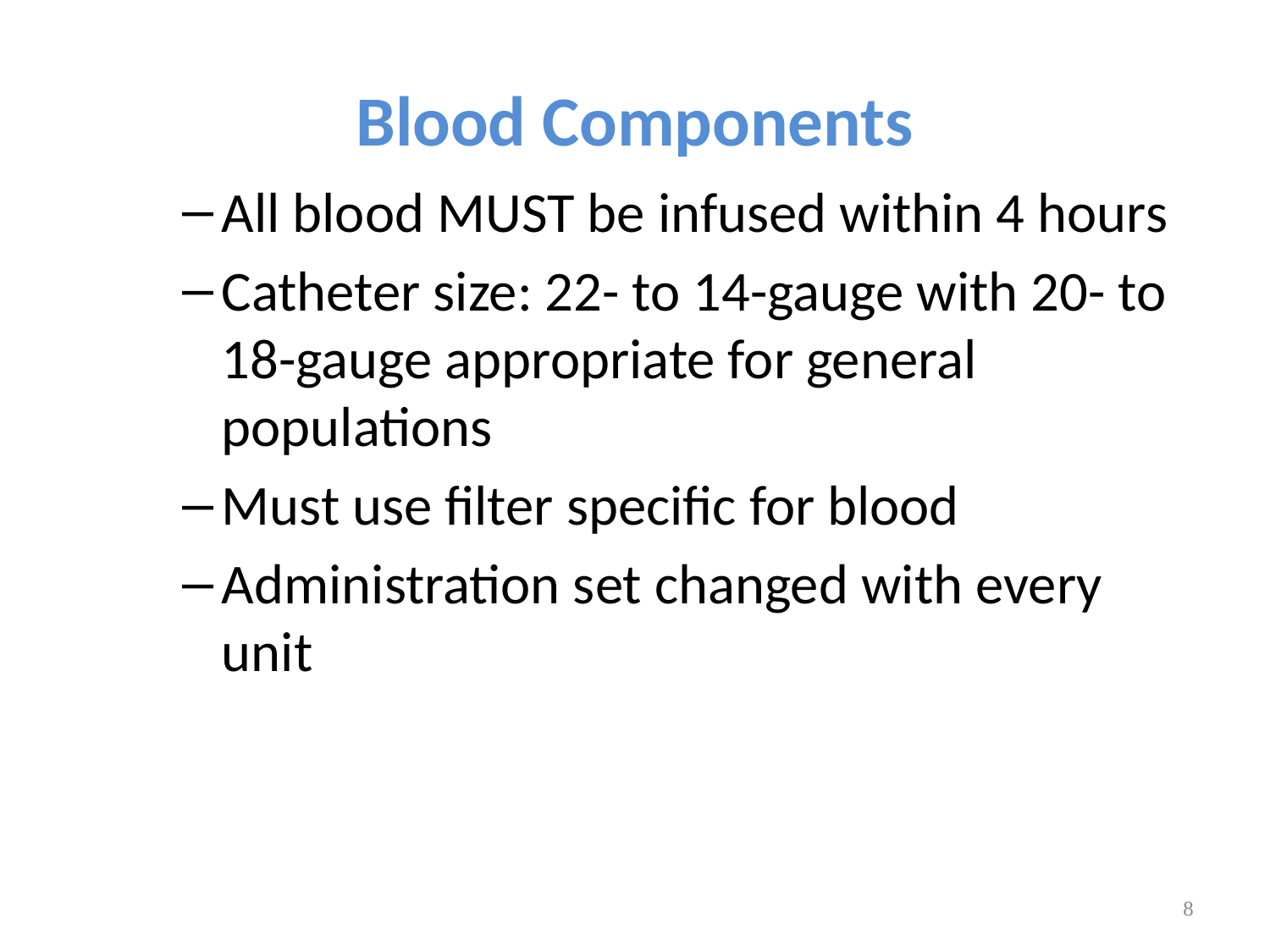

# Blood Components
All blood MUST be infused within 4 hours
Catheter size: 22- to 14-gauge with 20- to 18-gauge appropriate for general populations
Must use filter specific for blood
Administration set changed with every unit
8